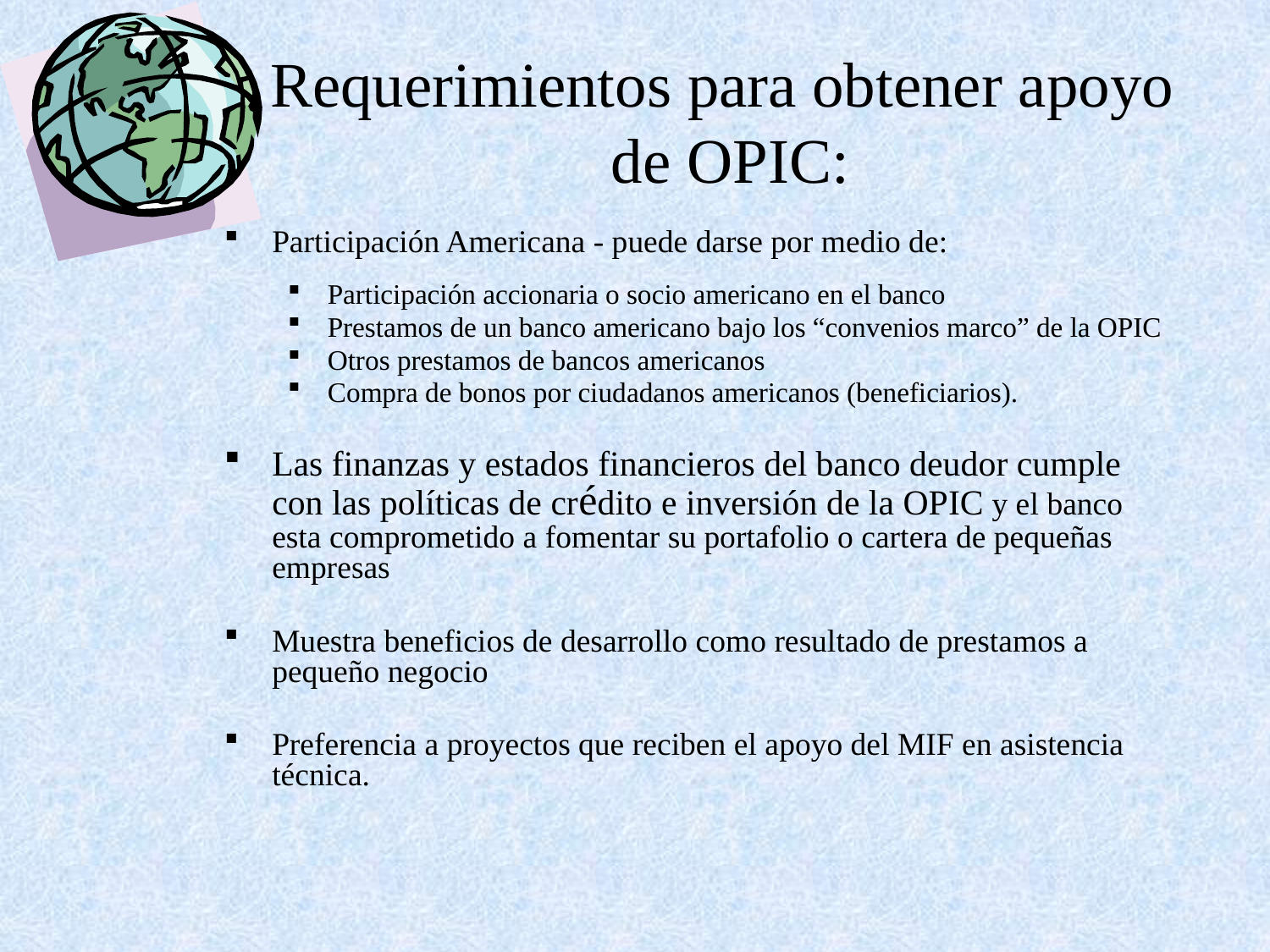

# Requerimientos para obtener apoyo  de OPIC:
Participación Americana - puede darse por medio de:

Participación accionaria o socio americano en el banco
Prestamos de un banco americano bajo los “convenios marco” de la OPIC
Otros prestamos de bancos americanos
Compra de bonos por ciudadanos americanos (beneficiarios).

Las finanzas y estados financieros del banco deudor cumple con las políticas de crédito e inversión de la OPIC y el banco esta comprometido a fomentar su portafolio o cartera de pequeñas empresas

Muestra beneficios de desarrollo como resultado de prestamos a pequeño negocio

Preferencia a proyectos que reciben el apoyo del MIF en asistencia técnica.